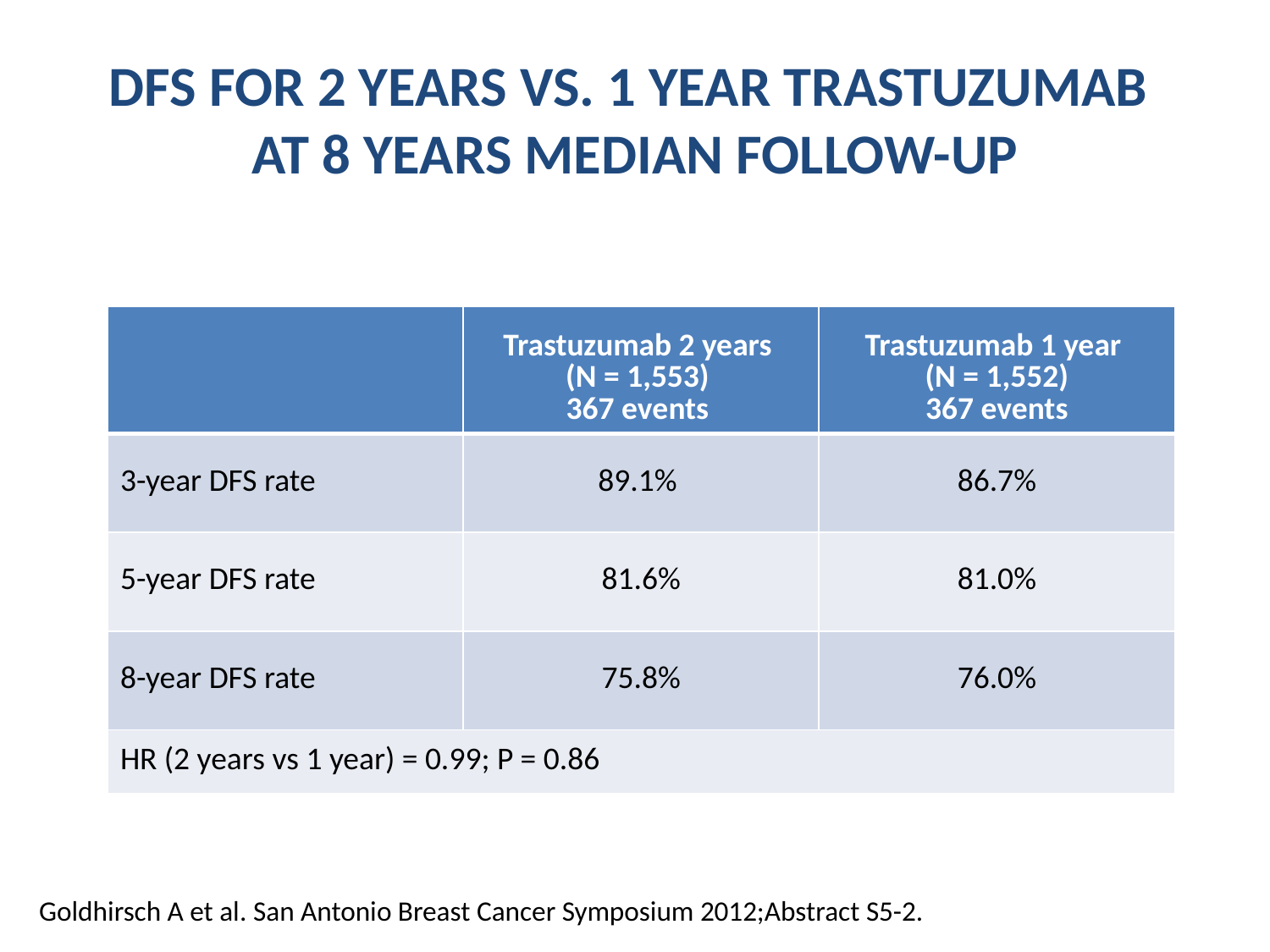

# DFS FOR 2 YEARS VS. 1 YEAR TRASTUZUMAB AT 8 YEARS MEDIAN FOLLOW-UP
|  | Trastuzumab 2 years (N = 1,553) 367 events | Trastuzumab 1 year (N = 1,552) 367 events |
| --- | --- | --- |
| 3-year DFS rate | 89.1% | 86.7% |
| 5-year DFS rate | 81.6% | 81.0% |
| 8-year DFS rate | 75.8% | 76.0% |
| HR (2 years vs 1 year) = 0.99; P = 0.86 |  |  |
Goldhirsch A et al. San Antonio Breast Cancer Symposium 2012;Abstract S5-2.